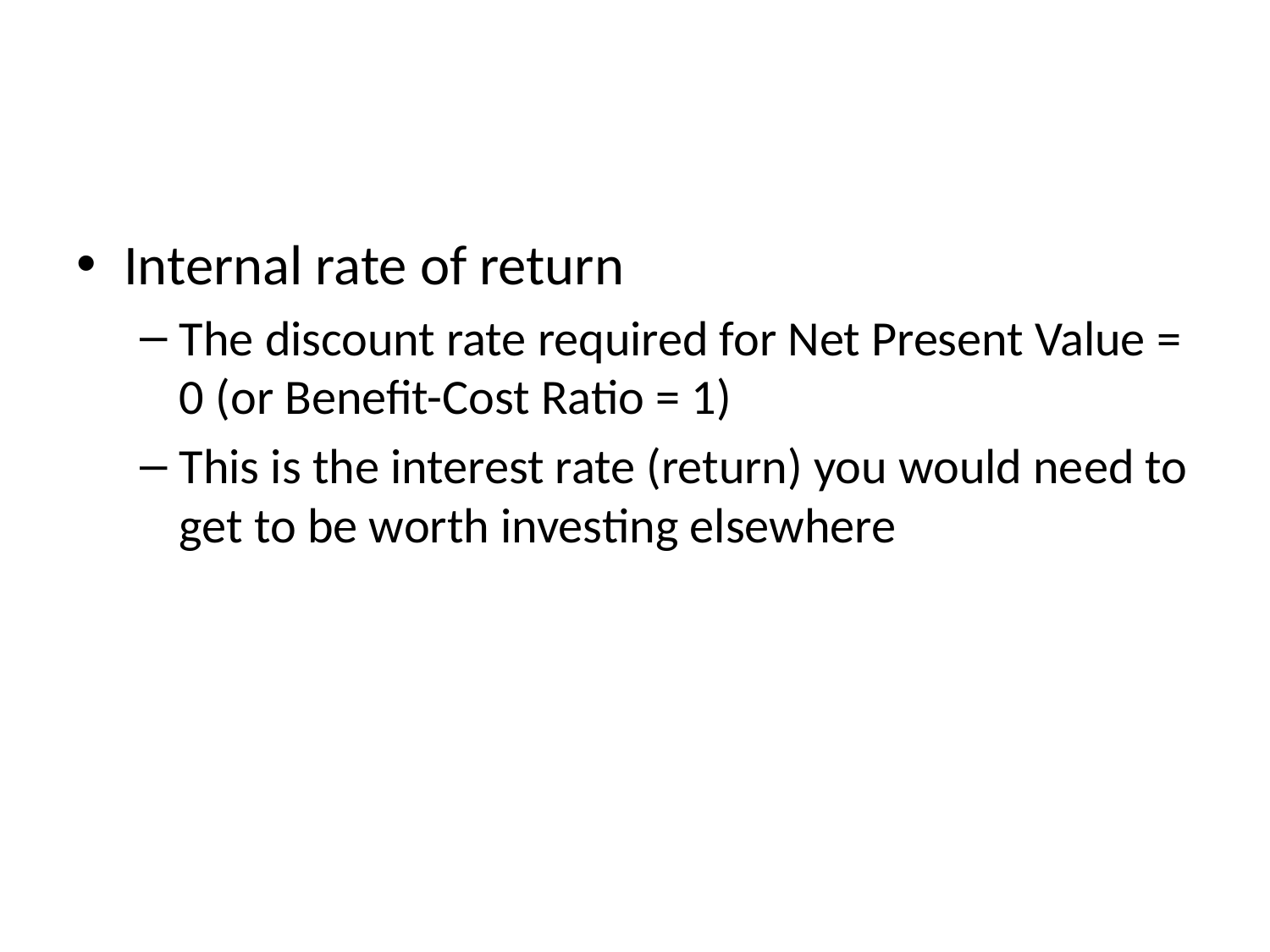

#
Internal rate of return
The discount rate required for Net Present Value = 0 (or Benefit-Cost Ratio = 1)
This is the interest rate (return) you would need to get to be worth investing elsewhere